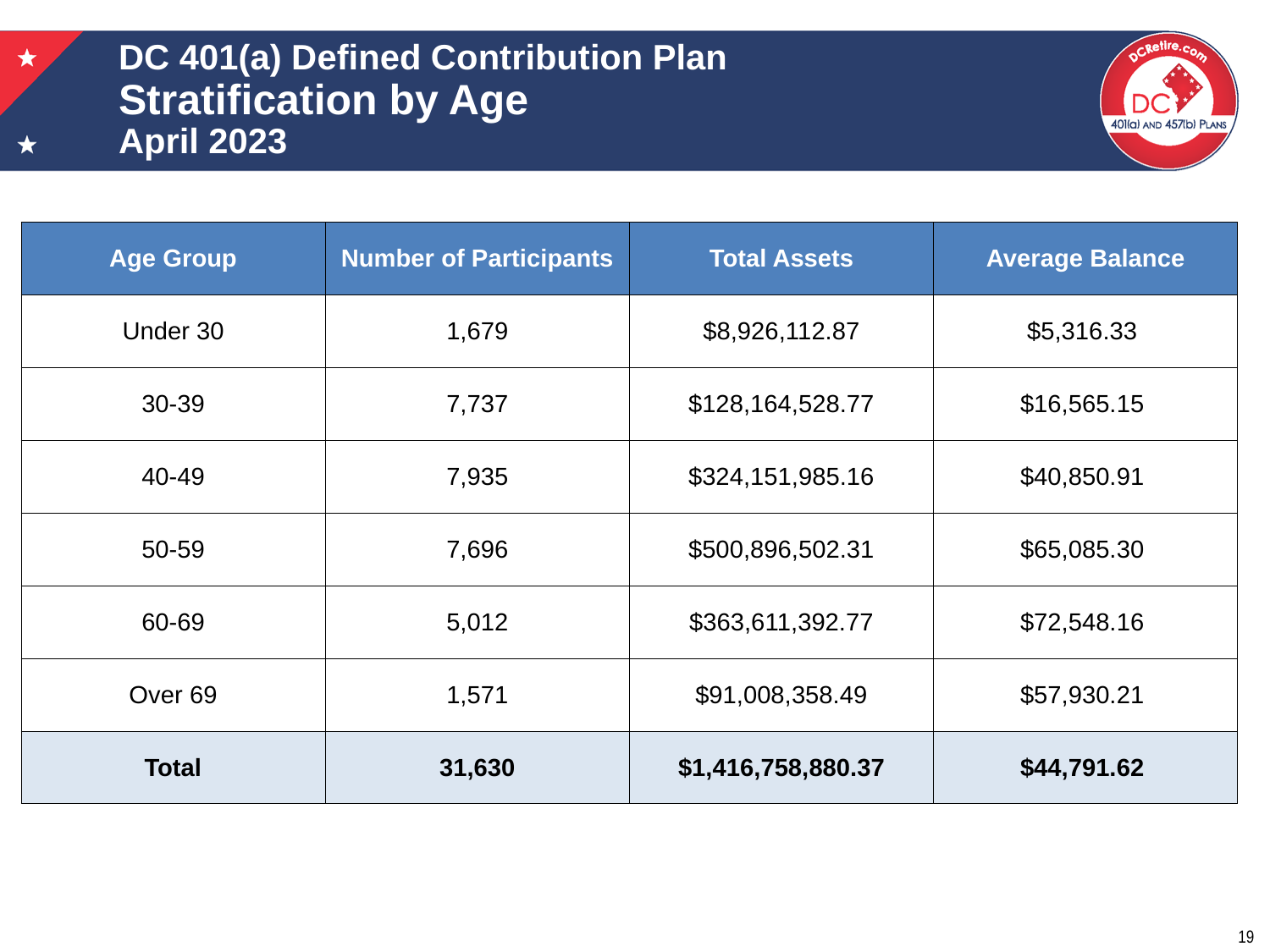

# DC 401(a) Defined Contribution Plan Stratification by Age April 2023
| Age Group | Number of Participants | Total Assets | Average Balance |
| --- | --- | --- | --- |
| Under 30 | 1,679 | $8,926,112.87 | $5,316.33 |
| 30-39 | 7,737 | $128,164,528.77 | $16,565.15 |
| 40-49 | 7,935 | $324,151,985.16 | $40,850.91 |
| 50-59 | 7,696 | $500,896,502.31 | $65,085.30 |
| 60-69 | 5,012 | $363,611,392.77 | $72,548.16 |
| Over 69 | 1,571 | $91,008,358.49 | $57,930.21 |
| Total | 31,630 | $1,416,758,880.37 | $44,791.62 |